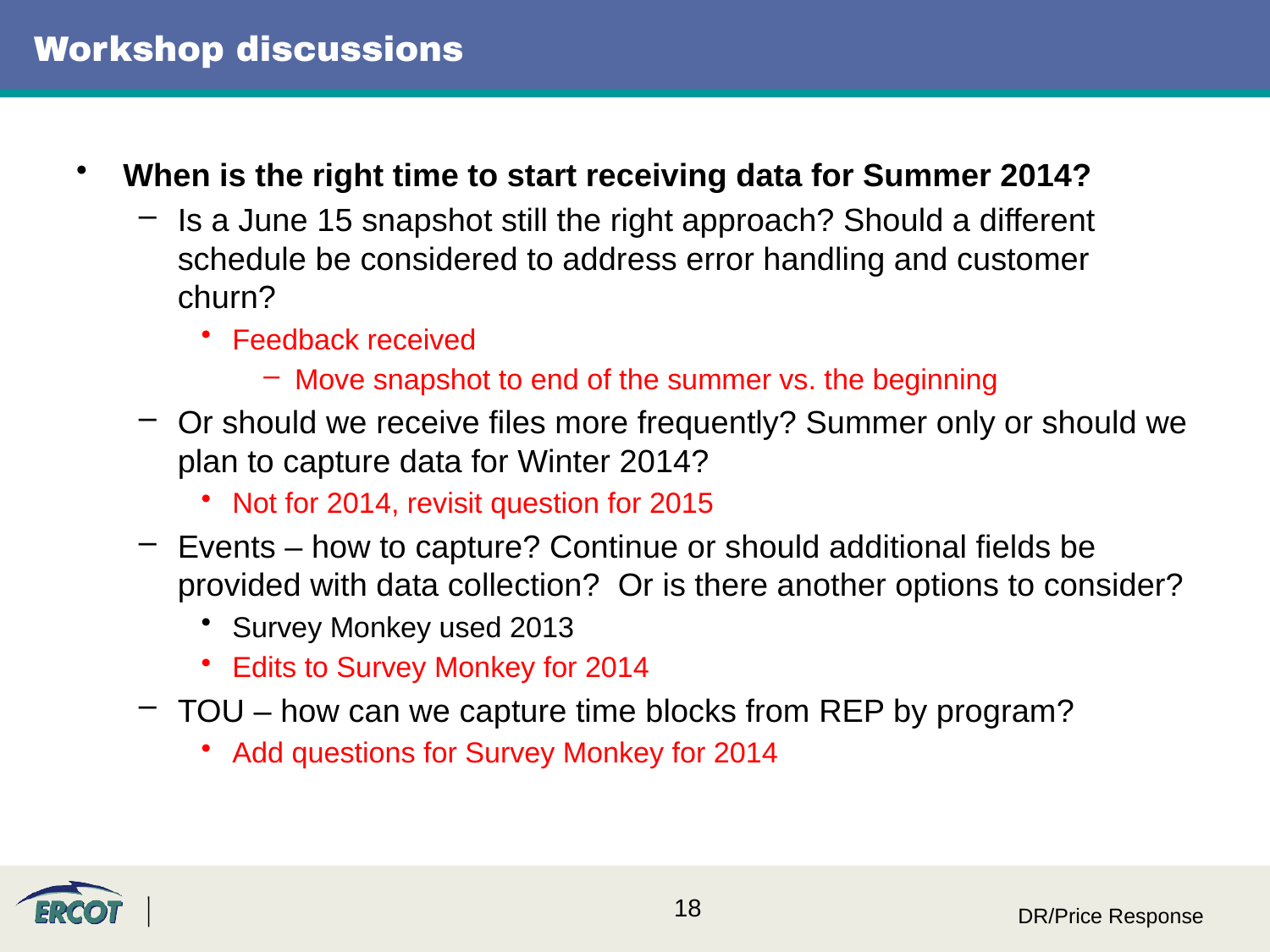

# Workshop discussions
When is the right time to start receiving data for Summer 2014?
Is a June 15 snapshot still the right approach? Should a different schedule be considered to address error handling and customer churn?
Feedback received
Move snapshot to end of the summer vs. the beginning
Or should we receive files more frequently? Summer only or should we plan to capture data for Winter 2014?
Not for 2014, revisit question for 2015
Events – how to capture? Continue or should additional fields be provided with data collection?  Or is there another options to consider?
Survey Monkey used 2013
Edits to Survey Monkey for 2014
TOU – how can we capture time blocks from REP by program?
Add questions for Survey Monkey for 2014

DR/Price Response